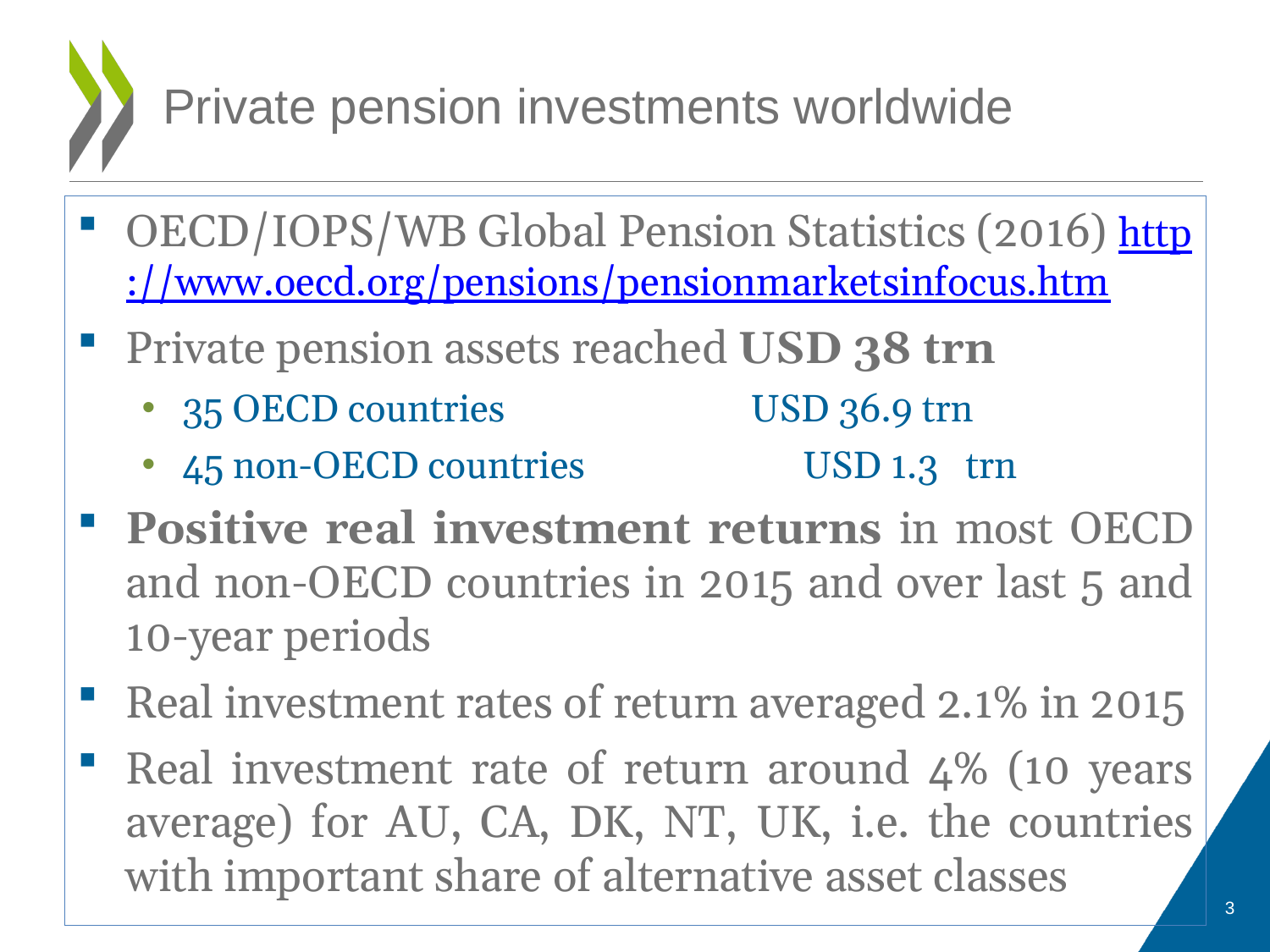

# Private pension investments worldwide
OECD/IOPS/WB Global Pension Statistics (2016) http://www.oecd.org/pensions/pensionmarketsinfocus.htm
Private pension assets reached USD 38 trn
35 OECD countries                           USD 36.9 trn
45 non-OECD countries	USD 1.3   trn
Positive real investment returns in most OECD and non-OECD countries in 2015 and over last 5 and 10-year periods
Real investment rates of return averaged 2.1% in 2015
Real investment rate of return around 4% (10 years average) for AU, CA, DK, NT, UK, i.e. the countries with important share of alternative asset classes
3